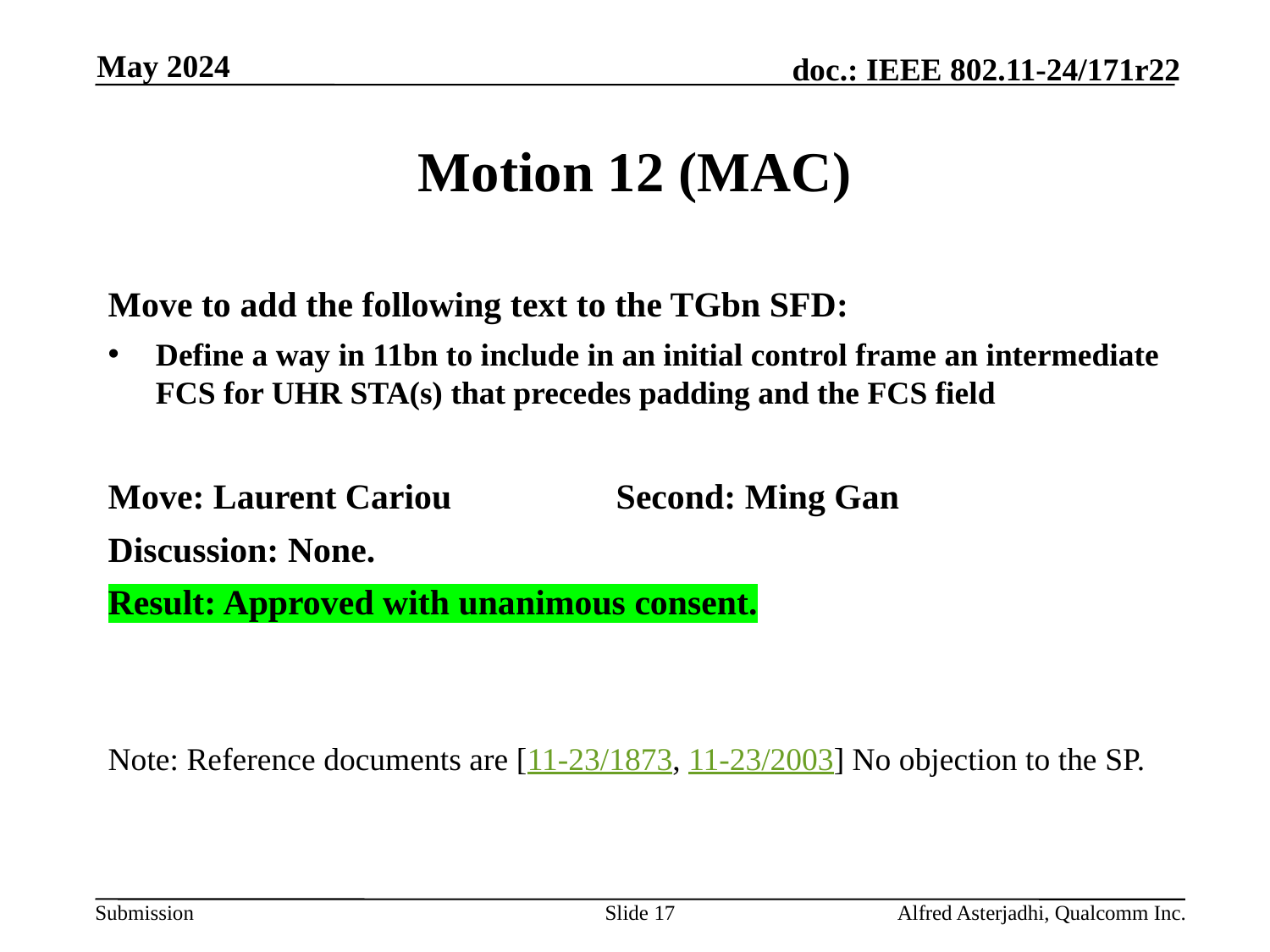

May 2024
# Motion 12 (MAC)
Move to add the following text to the TGbn SFD:
Define a way in 11bn to include in an initial control frame an intermediate FCS for UHR STA(s) that precedes padding and the FCS field

Move: Laurent Cariou		Second: Ming Gan
Discussion: None.
Result: Approved with unanimous consent.

Note: Reference documents are [11-23/1873, 11-23/2003] No objection to the SP.

Slide 17
Alfred Asterjadhi, Qualcomm Inc.